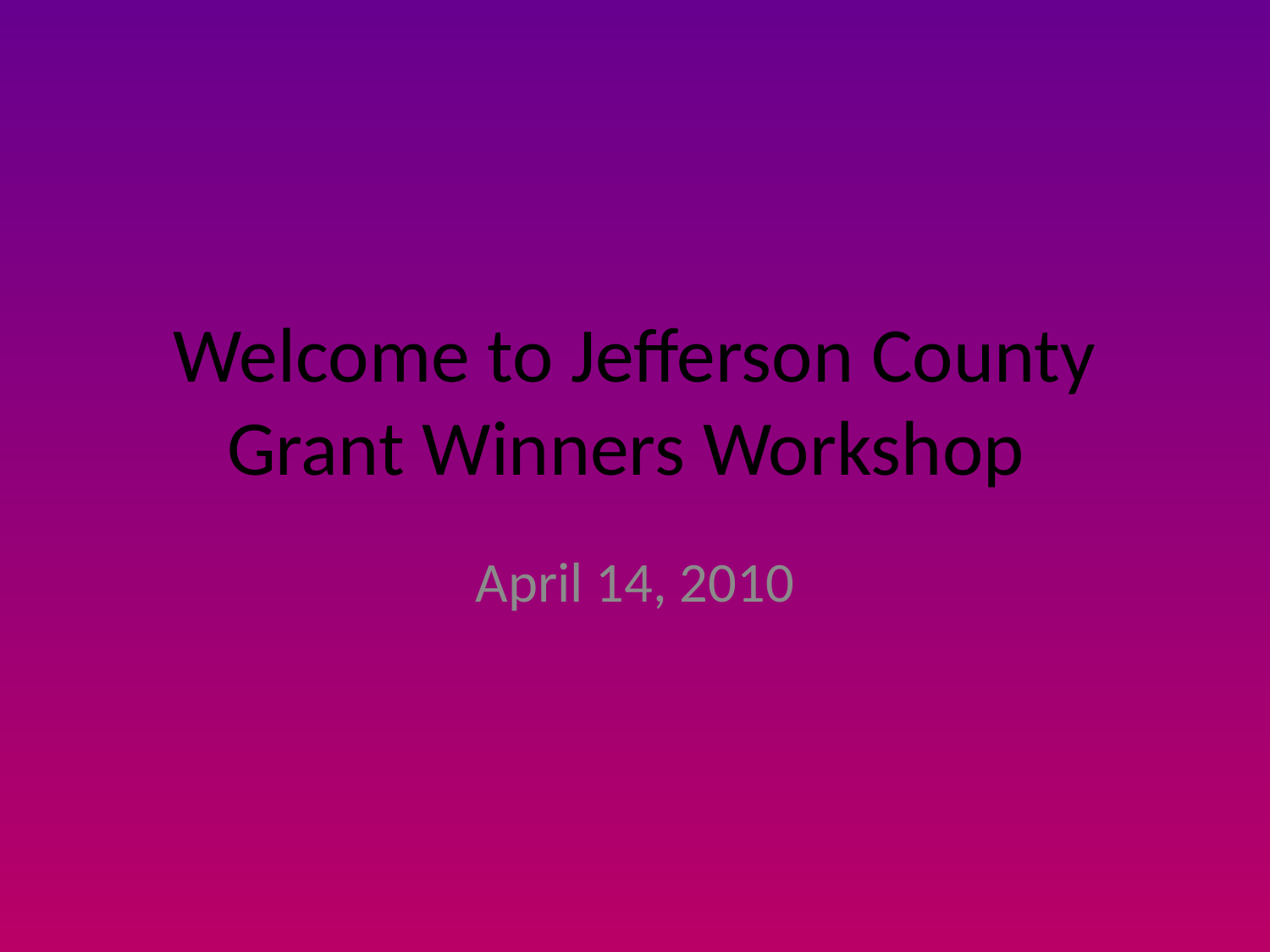

# Welcome to Jefferson County Grant Winners Workshop
April 14, 2010